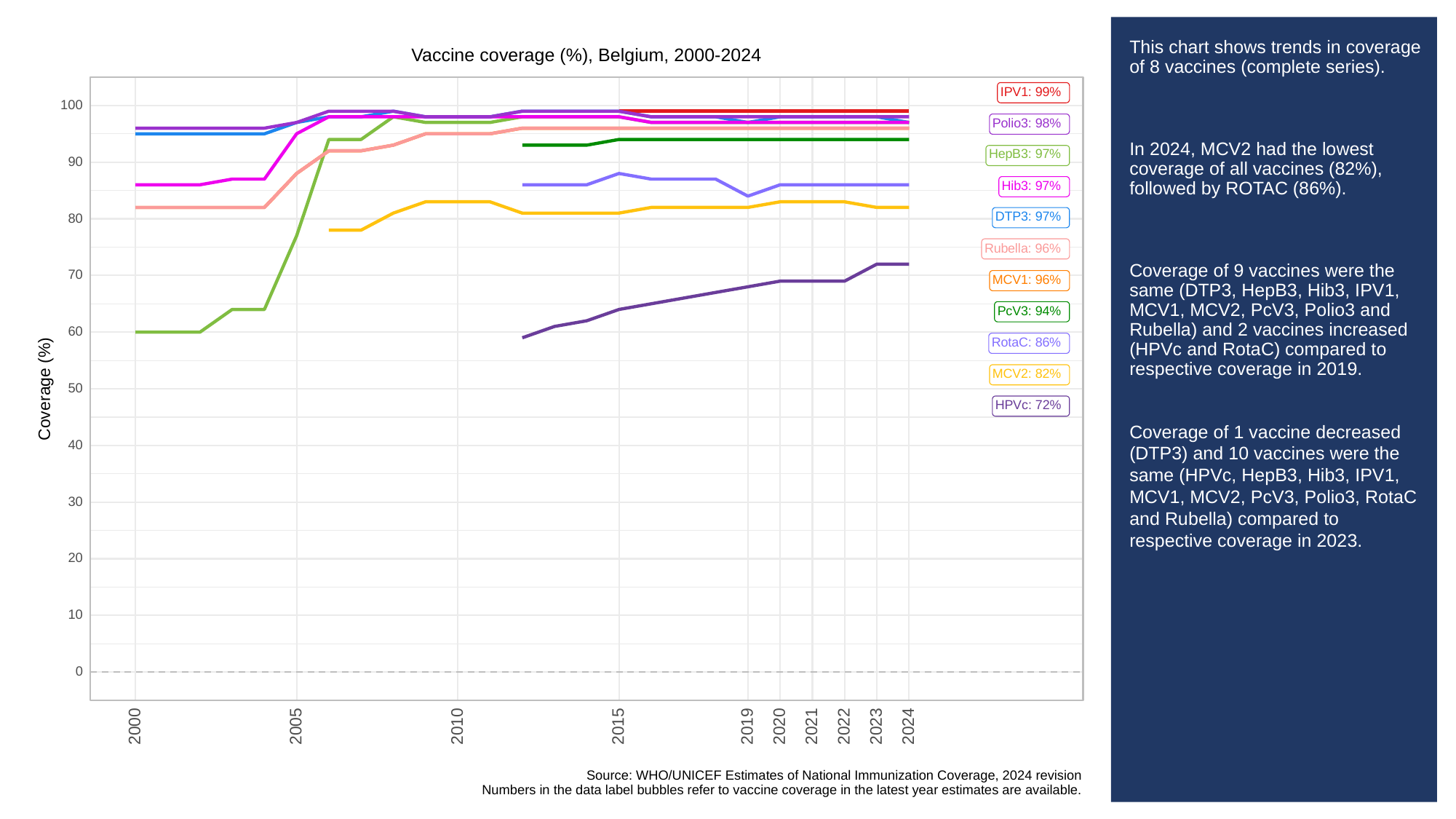

# This chart shows trends in coverage of 8 vaccines (complete series).

In 2024, MCV2 had the lowest coverage of all vaccines (82%), followed by ROTAC (86%).

Coverage of 9 vaccines were the same (DTP3, HepB3, Hib3, IPV1, MCV1, MCV2, PcV3, Polio3 and Rubella) and 2 vaccines increased (HPVc and RotaC) compared to respective coverage in 2019.

Coverage of 1 vaccine decreased (DTP3) and 10 vaccines were the same (HPVc, HepB3, Hib3, IPV1, MCV1, MCV2, PcV3, Polio3, RotaC and Rubella) compared to respective coverage in 2023.

Vaccine coverage (%), Belgium, 2000-2024

IPV1: 99%

100

Polio3: 98%

HepB3: 97%
90

Hib3: 97%

DTP3: 97%
80

Rubella: 96%

70

MCV1: 96%

PcV3: 94%
60

RotaC: 86%

MCV2: 82%
Coverage (%)
50

HPVc: 72%

40

30

20

10

0

2023
2000
2005
2010
2015
2019
2020
2021
2022
2024
Source: WHO/UNICEF Estimates of National Immunization Coverage, 2024 revision
Numbers in the data label bubbles refer to vaccine coverage in the latest year estimates are available.